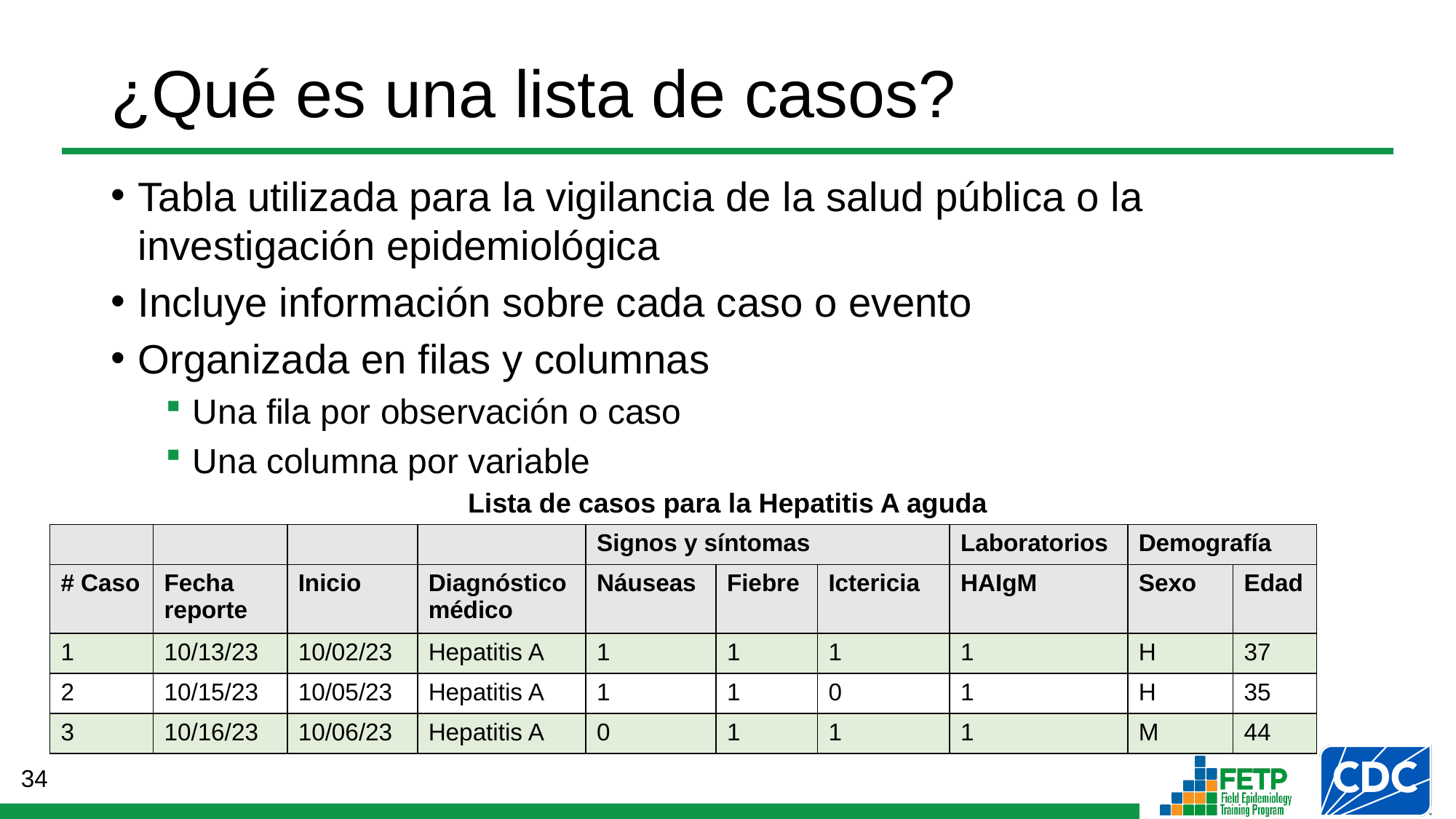

# ¿Qué es una lista de casos?
Tabla utilizada para la vigilancia de la salud pública o la investigación epidemiológica
Incluye información sobre cada caso o evento
Organizada en filas y columnas
Una fila por observación o caso
Una columna por variable

Lista de casos para la Hepatitis A aguda
|  |  |  |  | Signos y síntomas |  |  | Laboratorios | Demografía |  |
| --- | --- | --- | --- | --- | --- | --- | --- | --- | --- |
| # Caso | Fecha reporte | Inicio | Diagnóstico médico | Náuseas | Fiebre | Ictericia | HAIgM | Sexo | Edad |
| 1 | 10/13/23 | 10/02/23 | Hepatitis A | 1 | 1 | 1 | 1 | H | 37 |
| 2 | 10/15/23 | 10/05/23 | Hepatitis A | 1 | 1 | 0 | 1 | H | 35 |
| 3 | 10/16/23 | 10/06/23 | Hepatitis A | 0 | 1 | 1 | 1 | M | 44 |